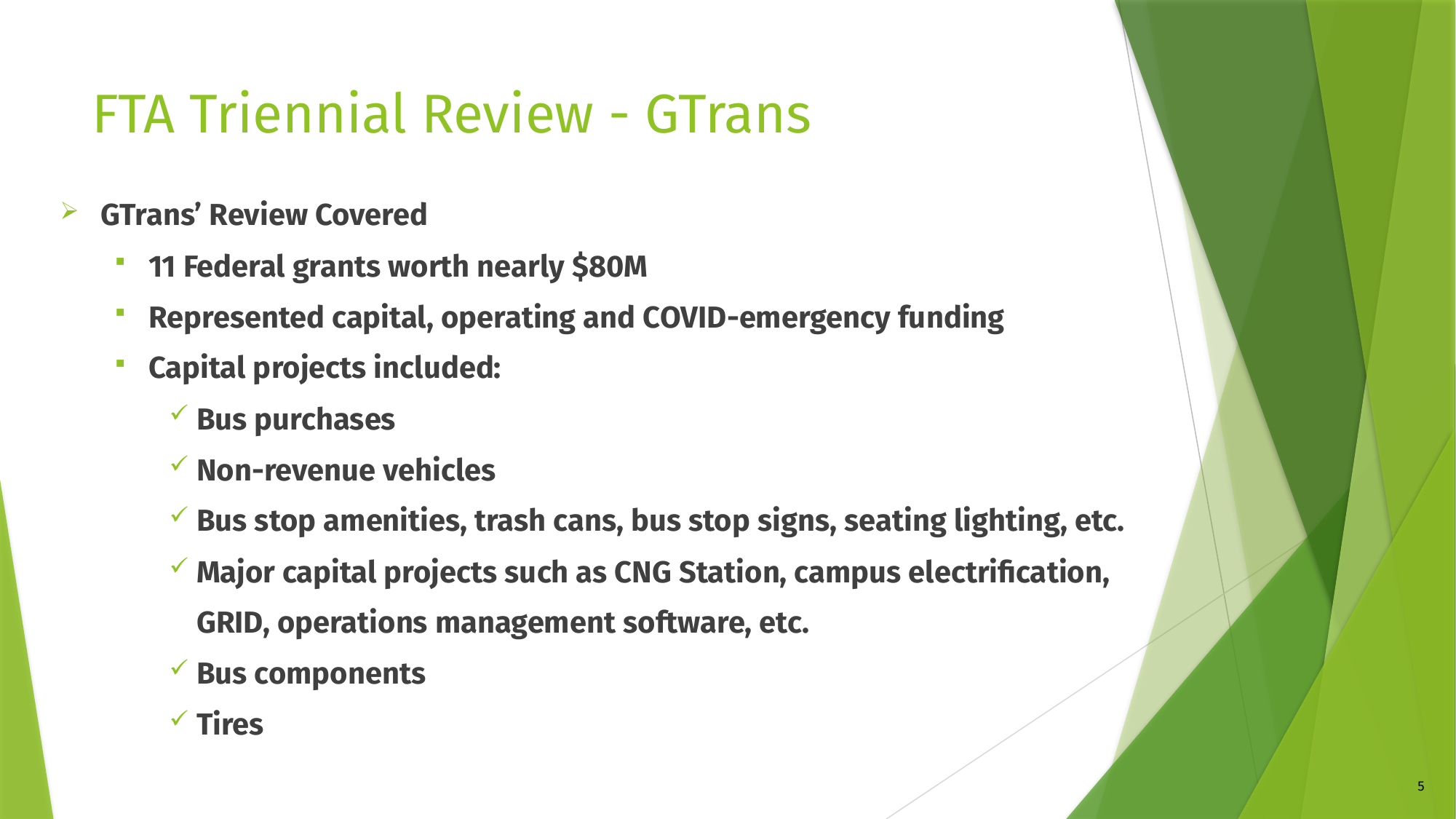

# FTA Triennial Review - GTrans
GTrans’ Review Covered
11 Federal grants worth nearly $80M
Represented capital, operating and COVID-emergency funding
Capital projects included:
Bus purchases
Non-revenue vehicles
Bus stop amenities, trash cans, bus stop signs, seating lighting, etc.
Major capital projects such as CNG Station, campus electrification, GRID, operations management software, etc.
Bus components
Tires

5